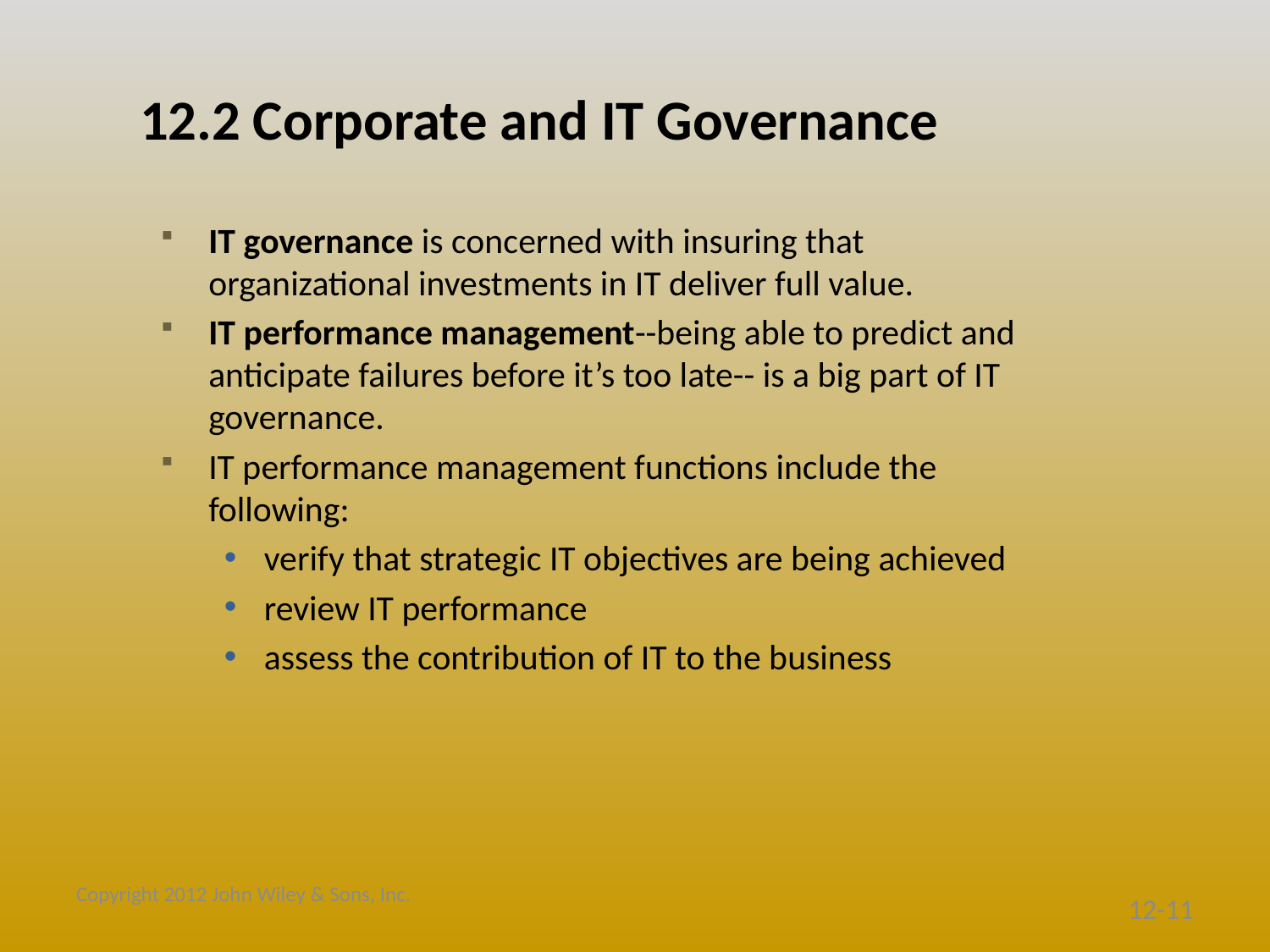

# 12.2 Corporate and IT Governance
IT governance is concerned with insuring that organizational investments in IT deliver full value.
IT performance management--being able to predict and anticipate failures before it’s too late-- is a big part of IT governance.
IT performance management functions include the following:
verify that strategic IT objectives are being achieved
review IT performance
assess the contribution of IT to the business
Copyright 2012 John Wiley & Sons, Inc.
12-11